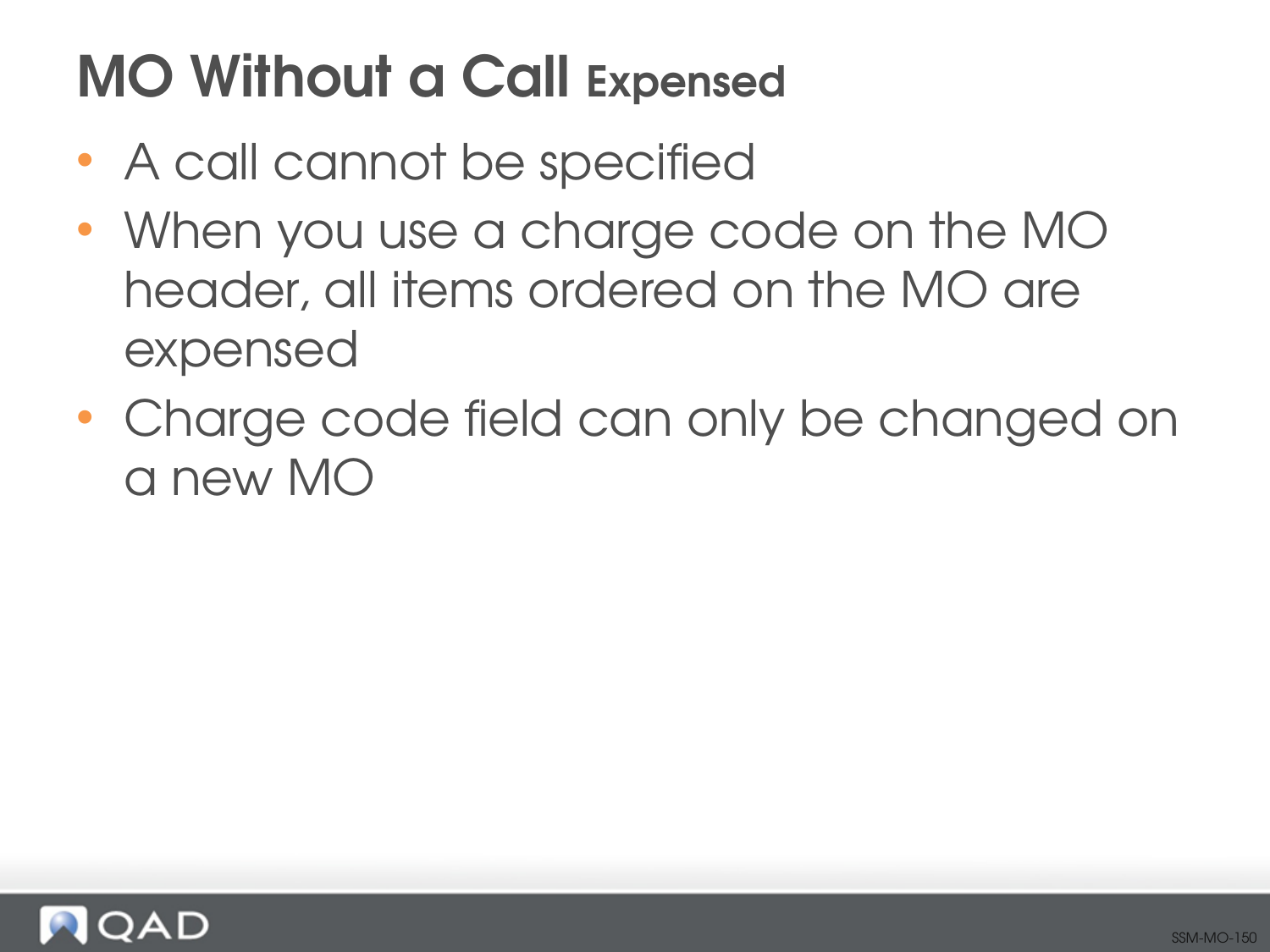

# MO Without a Call Expensed
A call cannot be specified
When you use a charge code on the MO header, all items ordered on the MO are expensed
Charge code field can only be changed on a new MO

SSM-MO-150